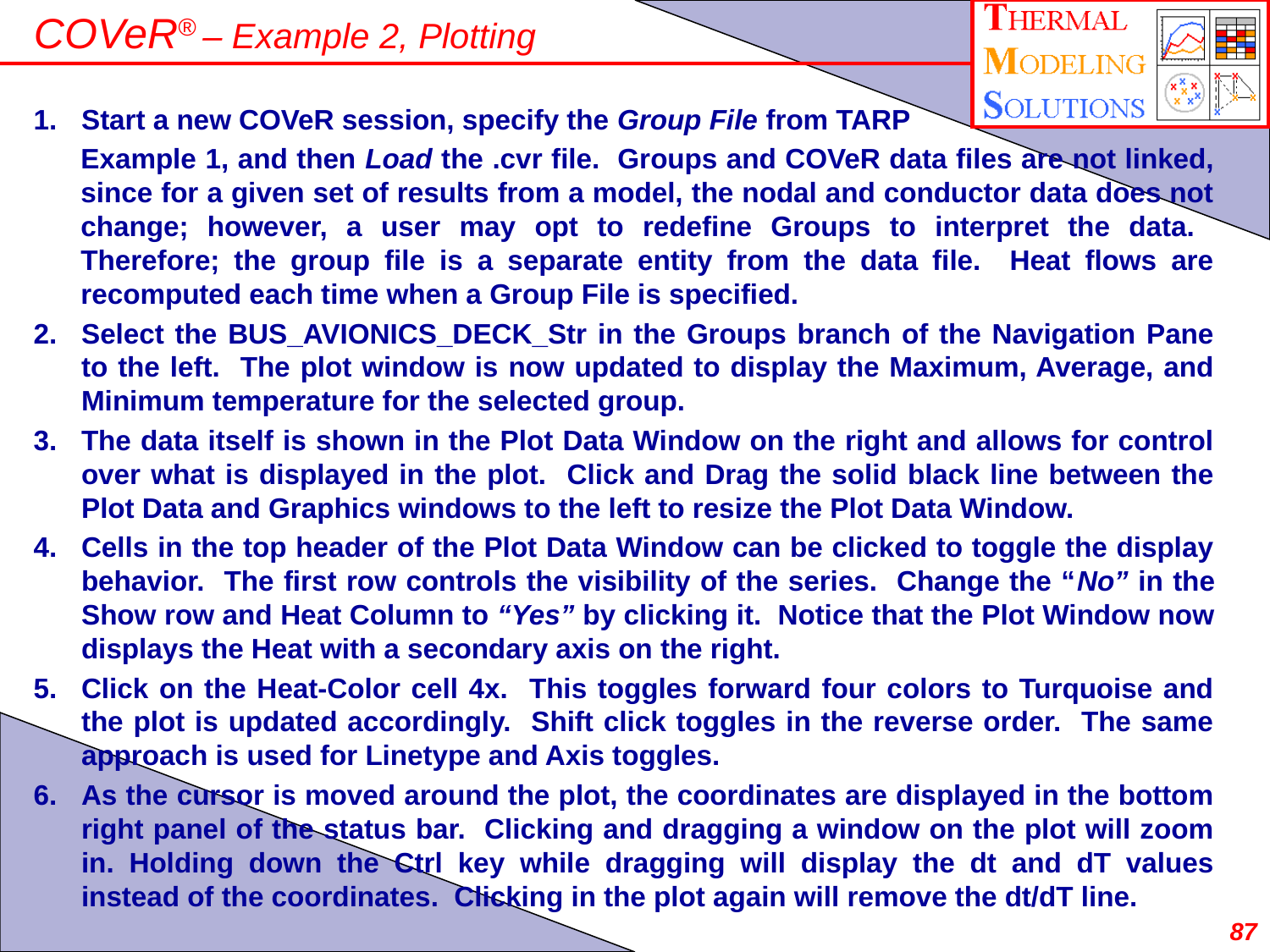

# COVeR® – Example 2, Plotting
Start a new COVeR session, specify the Group File from TARP
Example 1, and then Load the .cvr file.  Groups and COVeR data files are not linked, since for a given set of results from a model, the nodal and conductor data does not change; however, a user may opt to redefine Groups to interpret the data.  Therefore; the group file is a separate entity from the data file.  Heat flows are recomputed each time when a Group File is specified.
Select the BUS_AVIONICS_DECK_Str in the Groups branch of the Navigation Pane to the left.  The plot window is now updated to display the Maximum, Average, and Minimum temperature for the selected group.
The data itself is shown in the Plot Data Window on the right and allows for control over what is displayed in the plot.  Click and Drag the solid black line between the Plot Data and Graphics windows to the left to resize the Plot Data Window.
Cells in the top header of the Plot Data Window can be clicked to toggle the display behavior.  The first row controls the visibility of the series.  Change the “No” in the Show row and Heat Column to “Yes” by clicking it.  Notice that the Plot Window now displays the Heat with a secondary axis on the right.
Click on the Heat-Color cell 4x.  This toggles forward four colors to Turquoise and the plot is updated accordingly.  Shift click toggles in the reverse order.  The same approach is used for Linetype and Axis toggles.
As the cursor is moved around the plot, the coordinates are displayed in the bottom right panel of the status bar.  Clicking and dragging a window on the plot will zoom in. Holding down the Ctrl key while dragging will display the dt and dT values instead of the coordinates.  Clicking in the plot again will remove the dt/dT line.

87